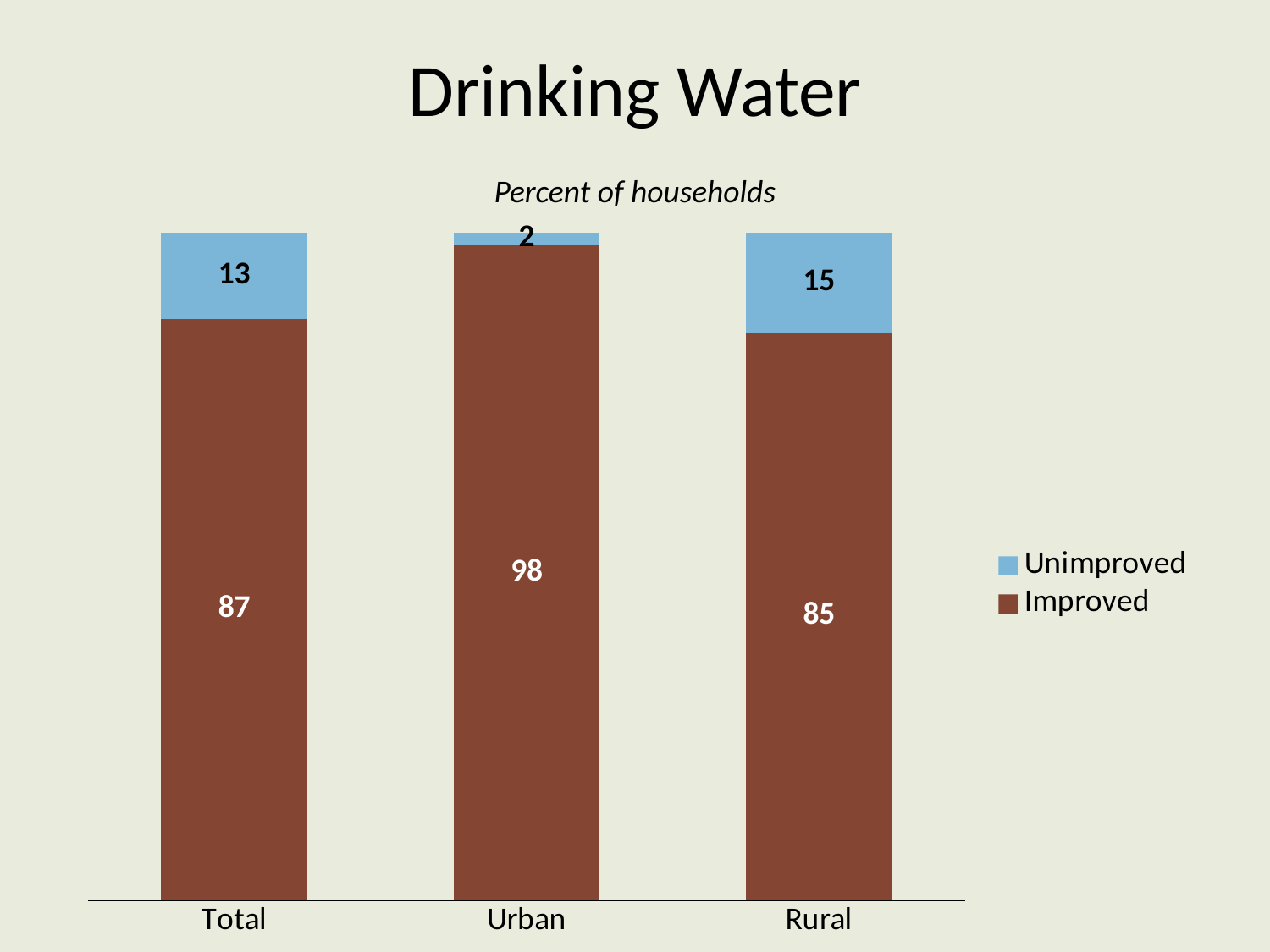

# Drinking Water
Percent of households

### Chart

| Category | Improved | Unimproved |
|---|---|---|
| Total | 87.0 | 13.0 |
| Urban | 98.0 | 2.0 |
| Rural | 85.0 | 15.0 |